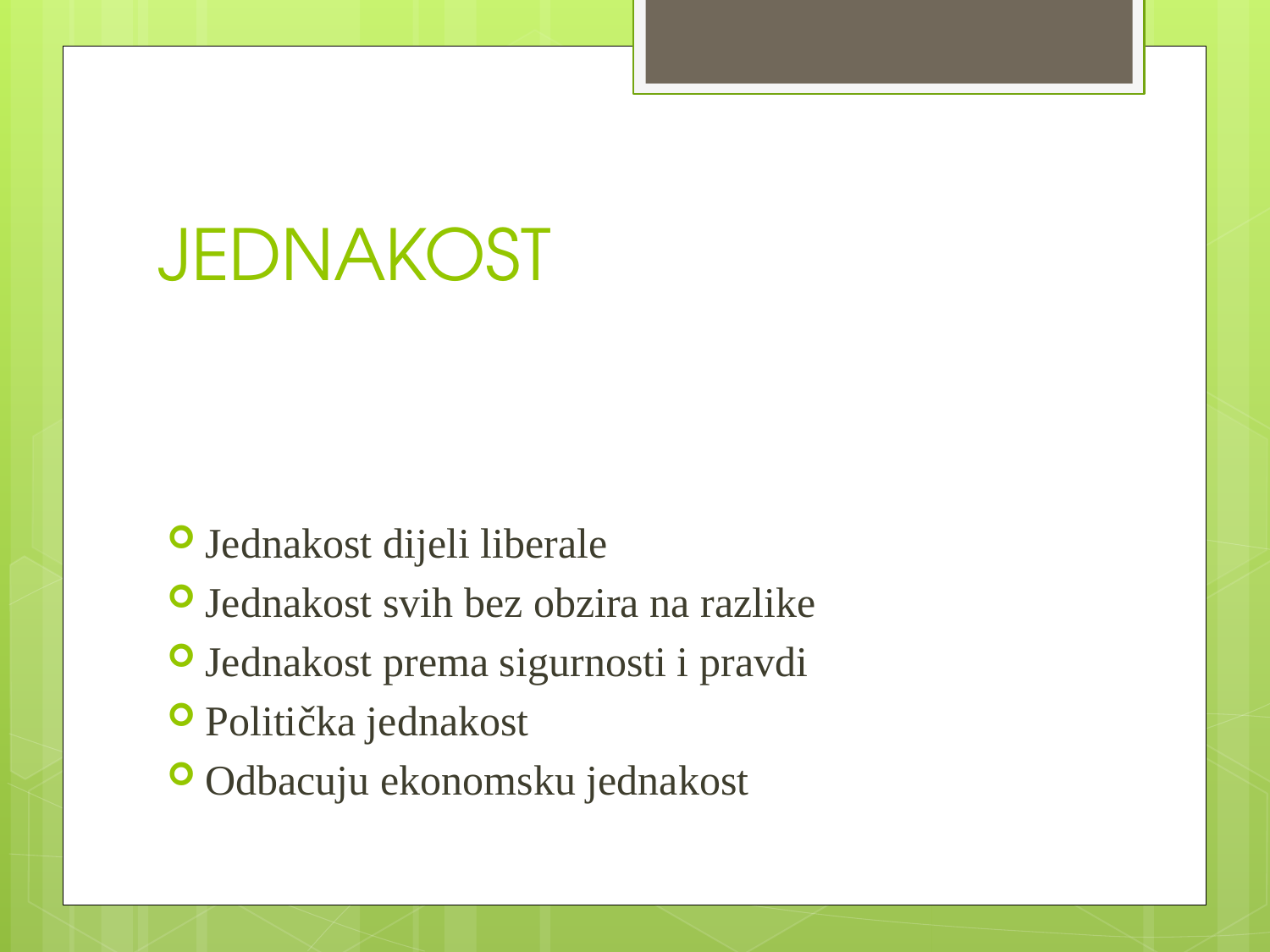

# JEDNAKOST
Jednakost dijeli liberale
Jednakost svih bez obzira na razlike
Jednakost prema sigurnosti i pravdi
Politička jednakost
Odbacuju ekonomsku jednakost